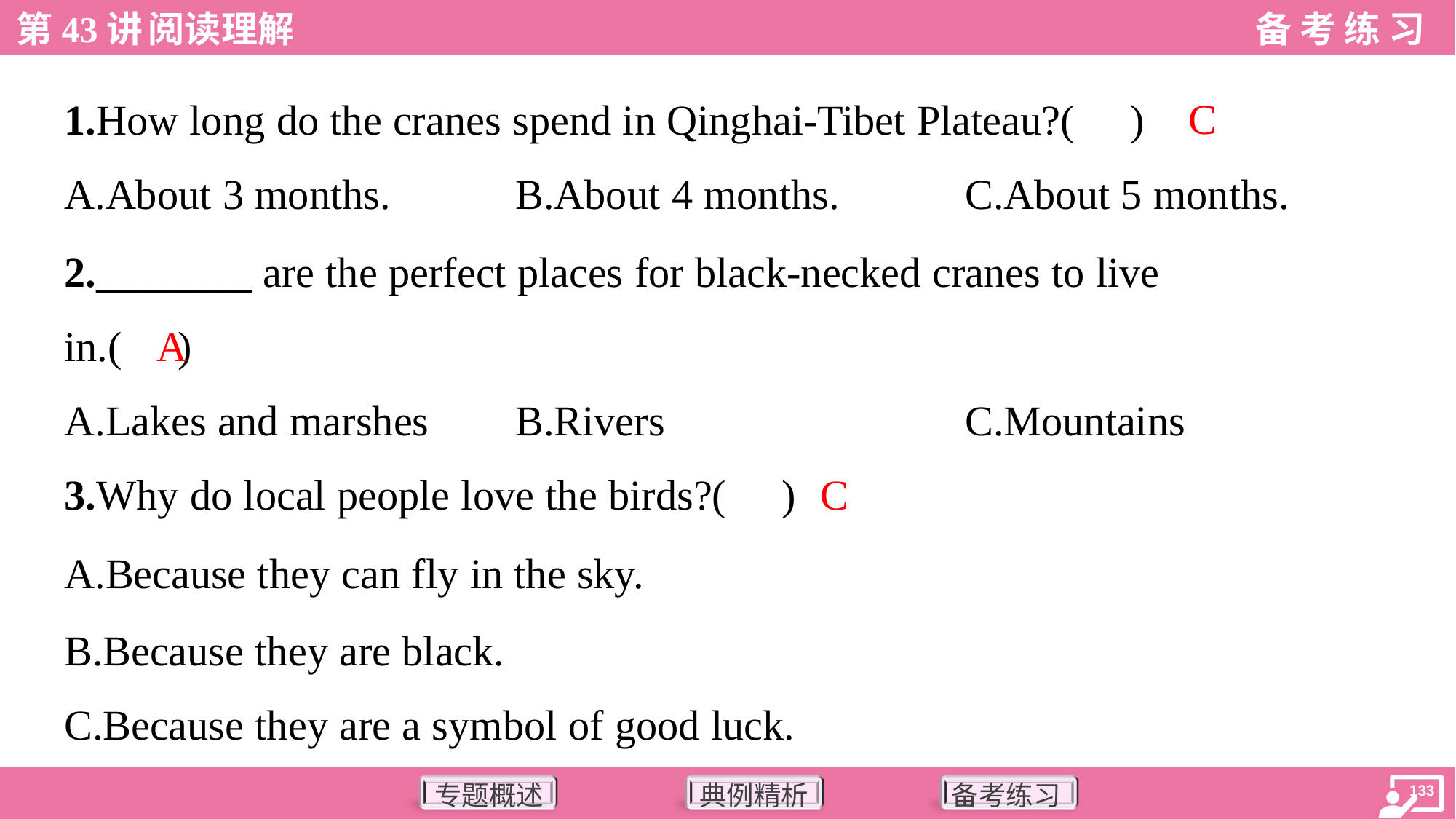

C
1.How long do the cranes spend in Qinghai-Tibet Plateau?(     )
A.About 3 months.	B.About 4 months.	C.About 5 months.
2.________ are the perfect places for black-necked cranes to live
in.(     )
A
A.Lakes and marshes	B.Rivers	C.Mountains
C
3.Why do local people love the birds?(     )
A.Because they can fly in the sky.
B.Because they are black.
C.Because they are a symbol of good luck.